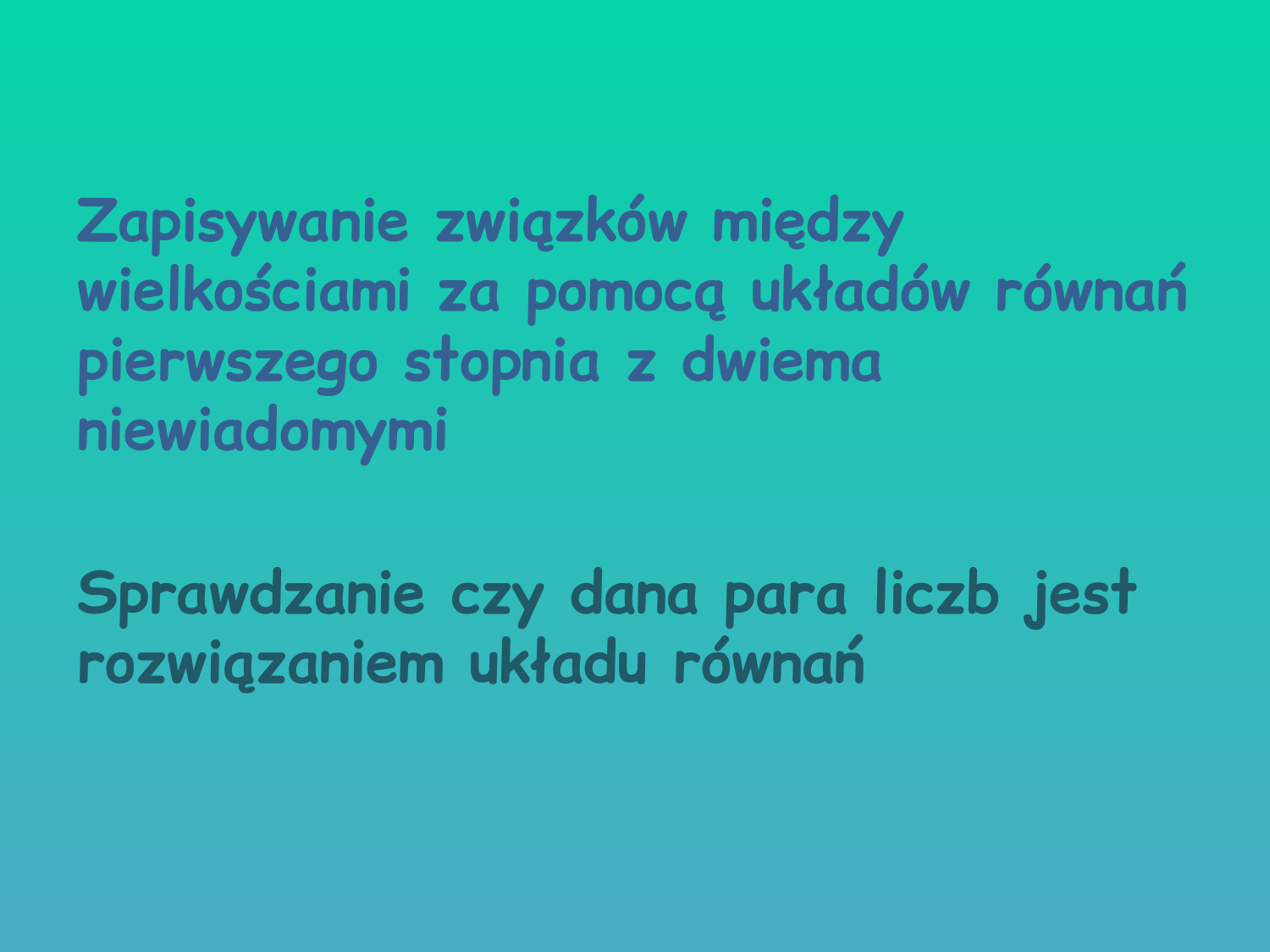

Zapisywanie związków między wielkościami za pomocą układów równań pierwszego stopnia z dwiema niewiadomymi

Sprawdzanie czy dana para liczb jest rozwiązaniem układu równań